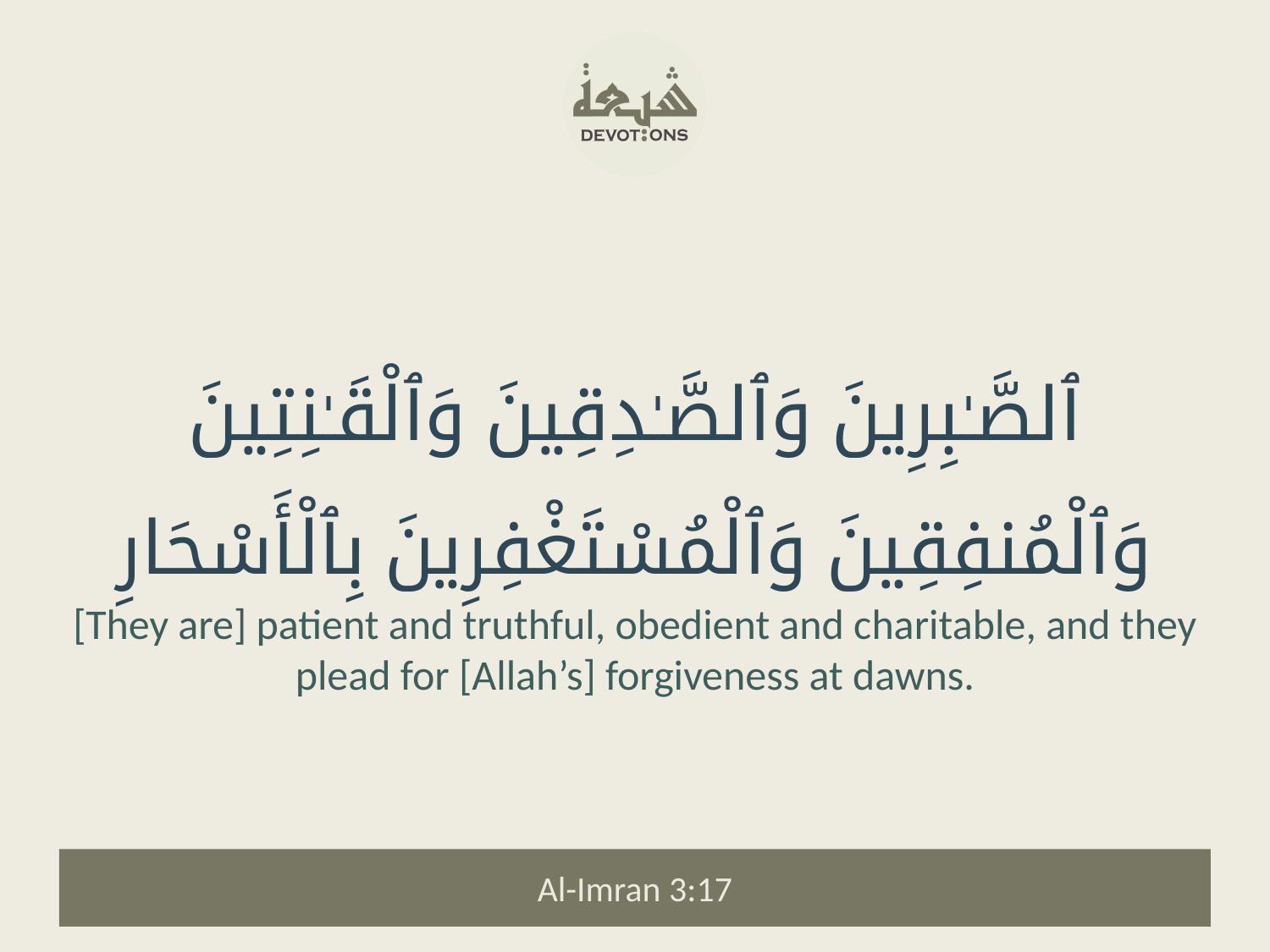

ٱلصَّـٰبِرِينَ وَٱلصَّـٰدِقِينَ وَٱلْقَـٰنِتِينَ وَٱلْمُنفِقِينَ وَٱلْمُسْتَغْفِرِينَ بِٱلْأَسْحَارِ
[They are] patient and truthful, obedient and charitable, and they plead for [Allah’s] forgiveness at dawns.
Al-Imran 3:17